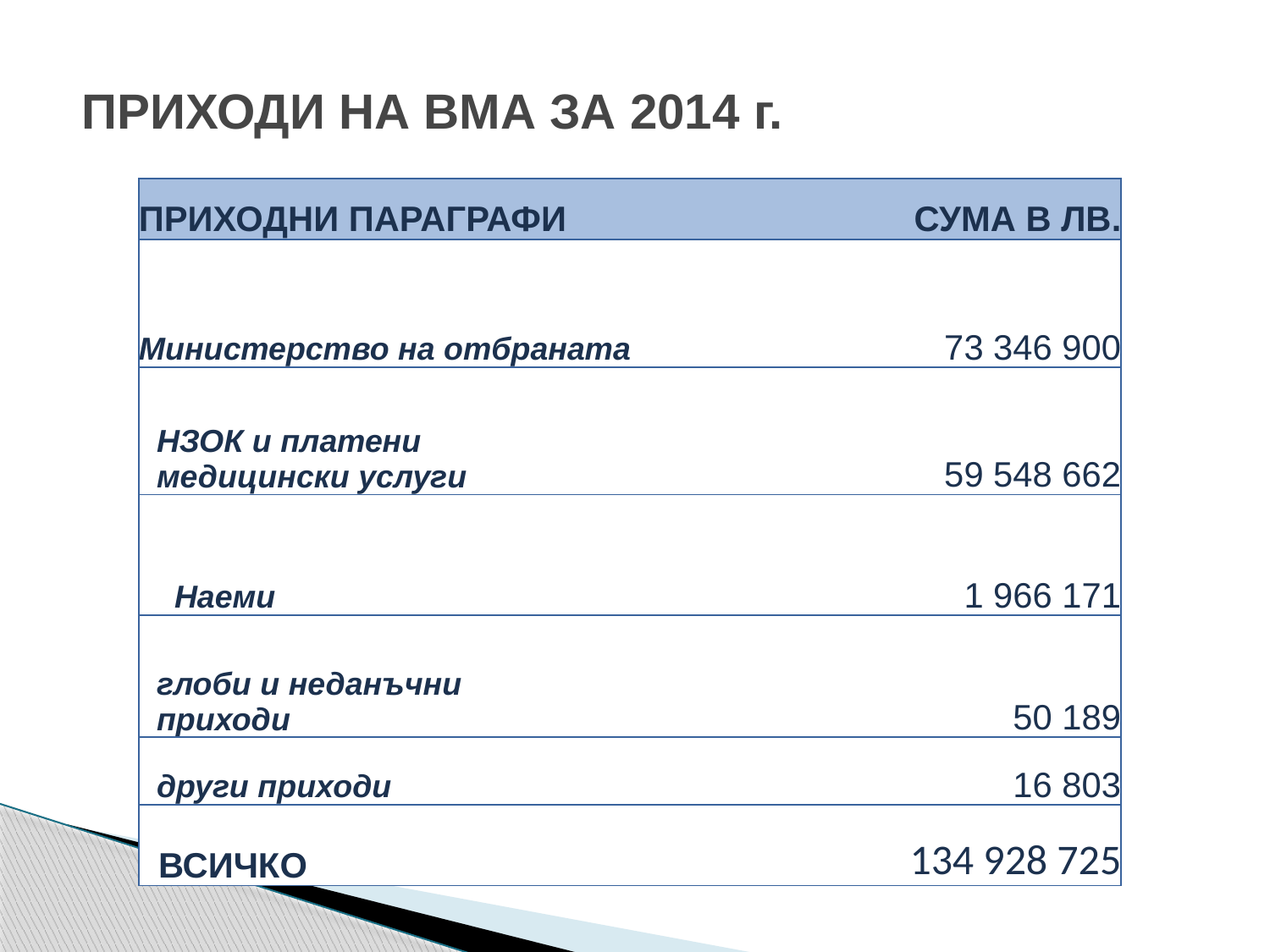

# ПРИХОДИ НА ВМА ЗА 2014 г.
| ПРИХОДНИ ПАРАГРАФИ | СУМА В ЛВ. |
| --- | --- |
| Министерство на отбраната | 73 346 900 |
| НЗОК и платени медицински услуги | 59 548 662 |
| Наеми | 1 966 171 |
| глоби и неданъчни приходи | 50 189 |
| други приходи | 16 803 |
| ВСИЧКО | 134 928 725 |